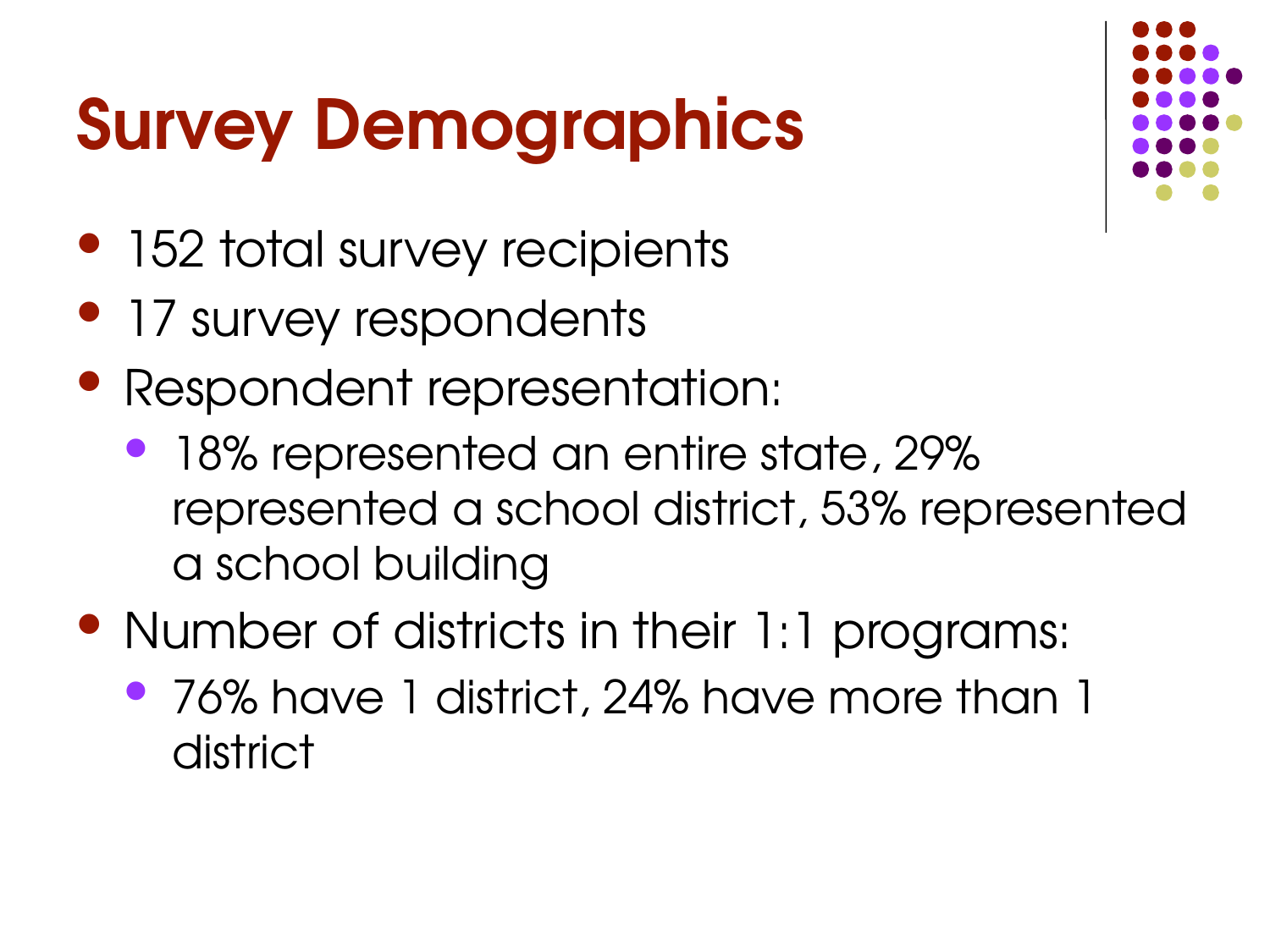

# Survey Demographics
152 total survey recipients
17 survey respondents
Respondent representation:
18% represented an entire state, 29% represented a school district, 53% represented a school building
Number of districts in their 1:1 programs:
76% have 1 district, 24% have more than 1 district